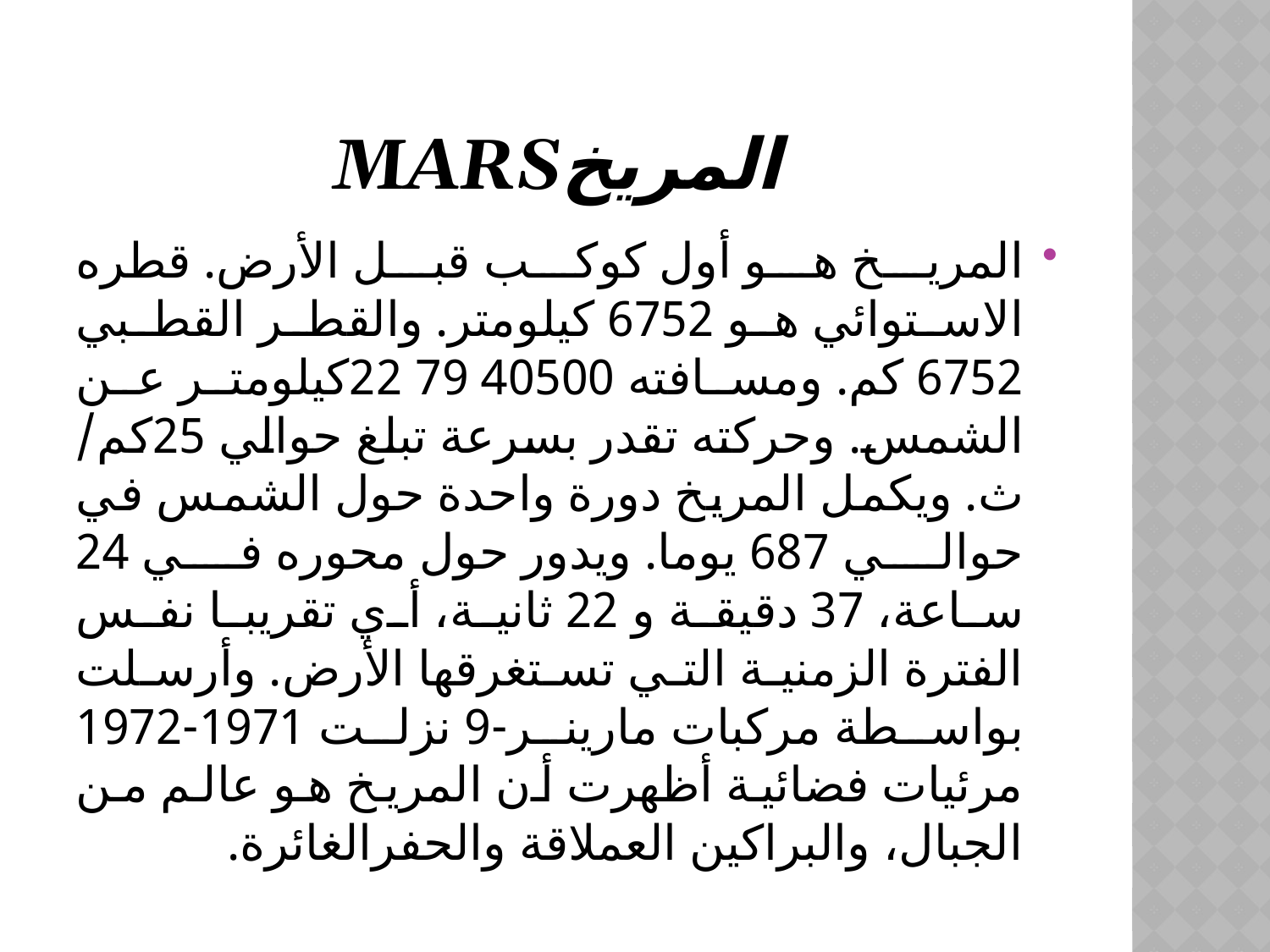

# Marsالمريخ
المريخ هو أول كوكب قبل الأرض. قطره الاستوائي هو 6752 كيلومتر. والقطر القطبي 6752 كم. ومسافته 40500 79 22كيلومتر عن الشمس. وحركته تقدر بسرعة تبلغ حوالي 25كم/ ث. ويكمل المريخ دورة واحدة حول الشمس في حوالي 687 يوما. ويدور حول محوره في 24 ساعة، 37 دقيقة و 22 ثانية، أي تقريبا نفس الفترة الزمنية التي تستغرقها الأرض. وأرسلت بواسطة مركبات مارينر-9 نزلت 1971-1972 مرئيات فضائية أظهرت أن المريخ هو عالم من الجبال، والبراكين العملاقة والحفرالغائرة.